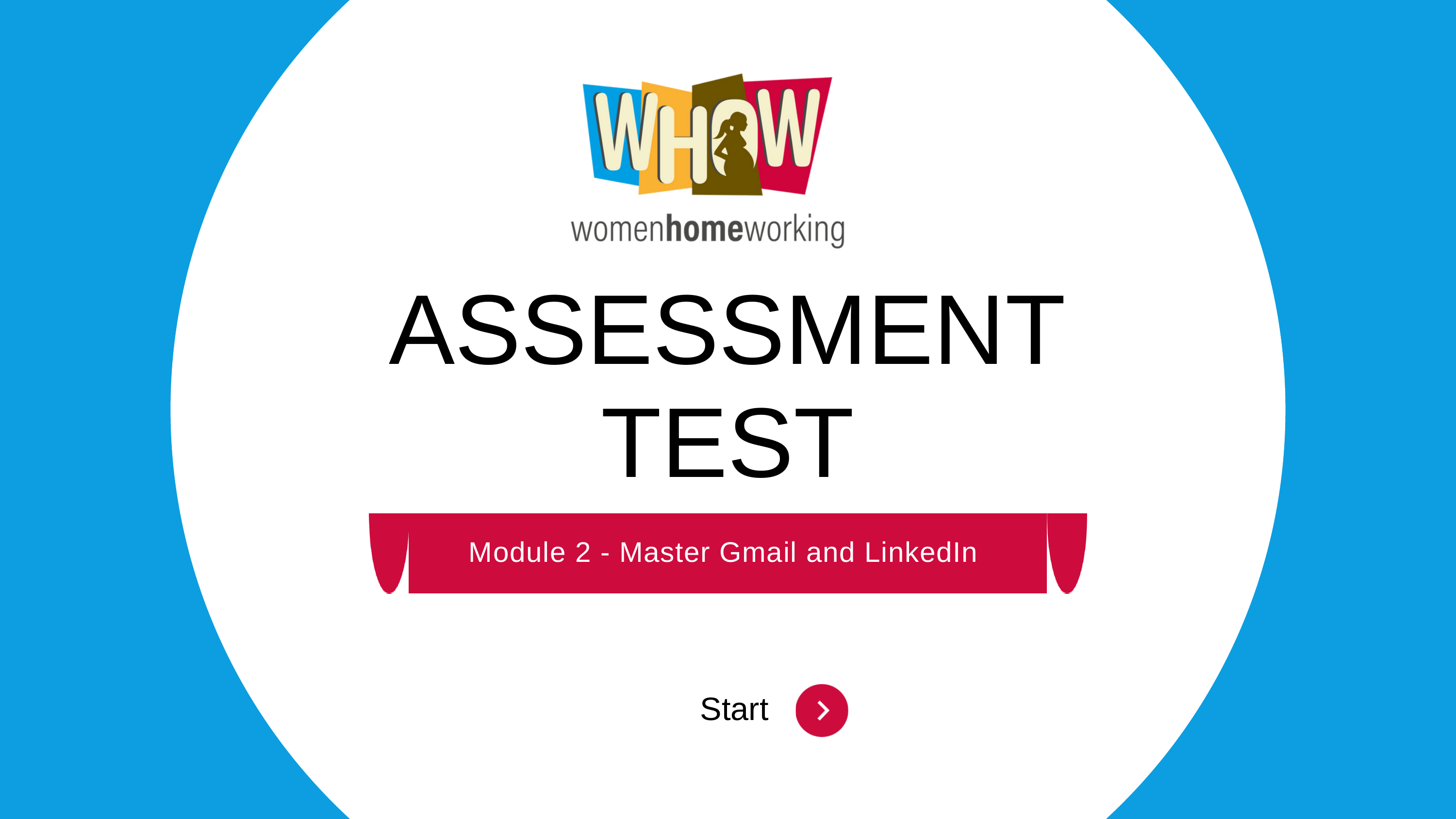

ASSESSMENT
TEST

Module 2 - Master Gmail and LinkedIn

Start